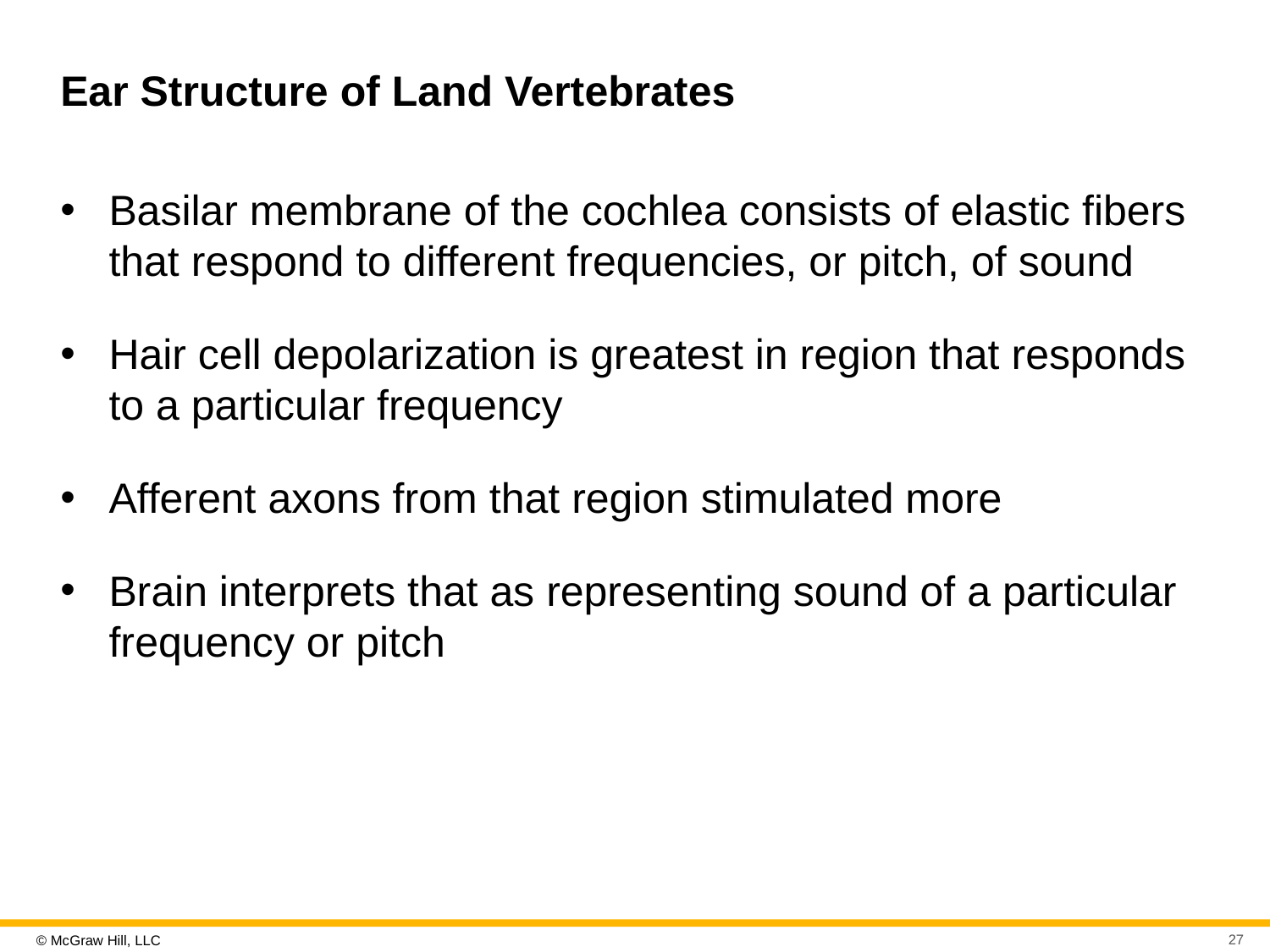

# Ear Structure of Land Vertebrates
Basilar membrane of the cochlea consists of elastic fibers that respond to different frequencies, or pitch, of sound
Hair cell depolarization is greatest in region that responds to a particular frequency
Afferent axons from that region stimulated more
Brain interprets that as representing sound of a particular frequency or pitch
27